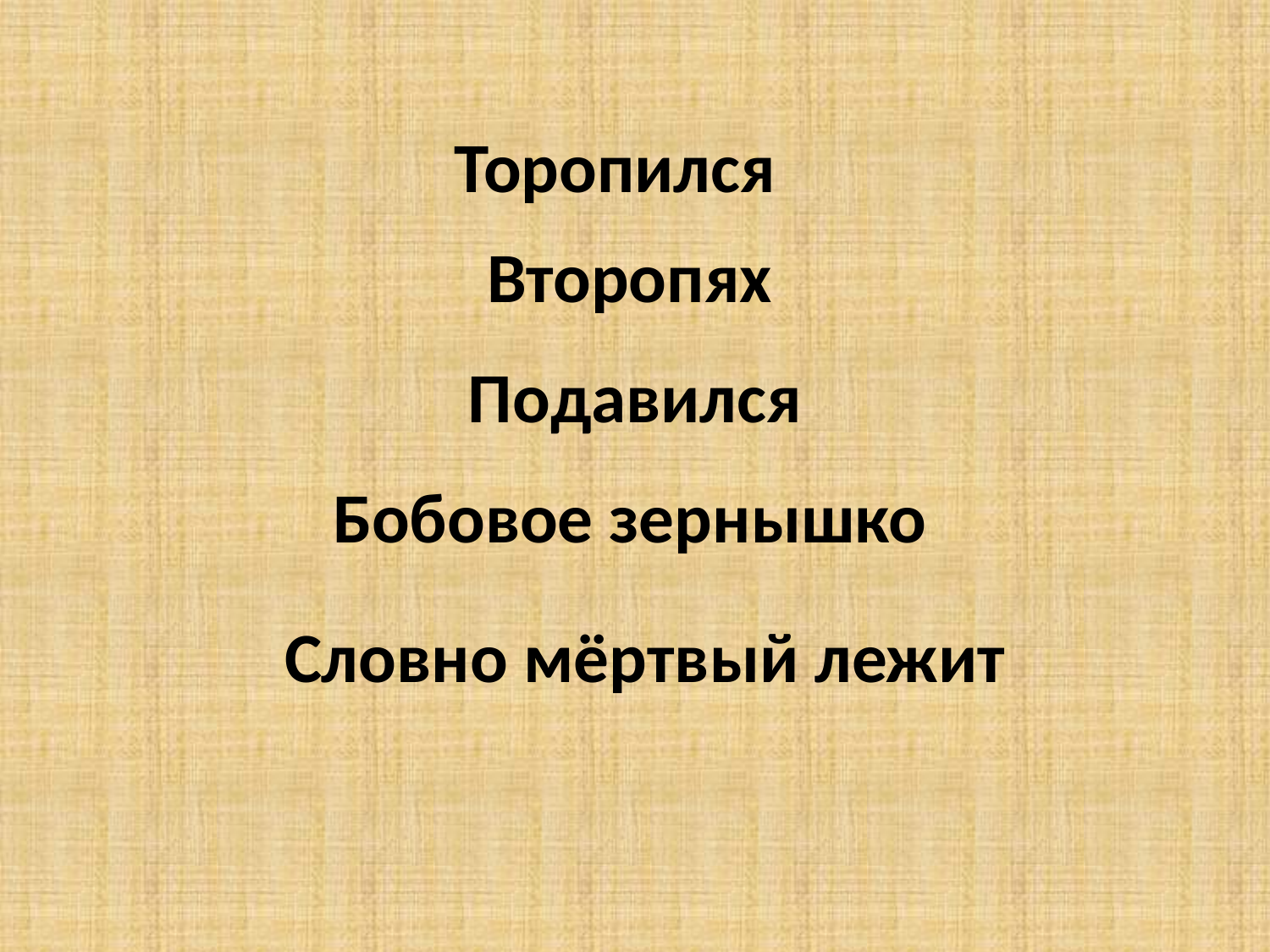

Торопился
Второпях
Подавился
Бобовое зернышко
Словно мёртвый лежит